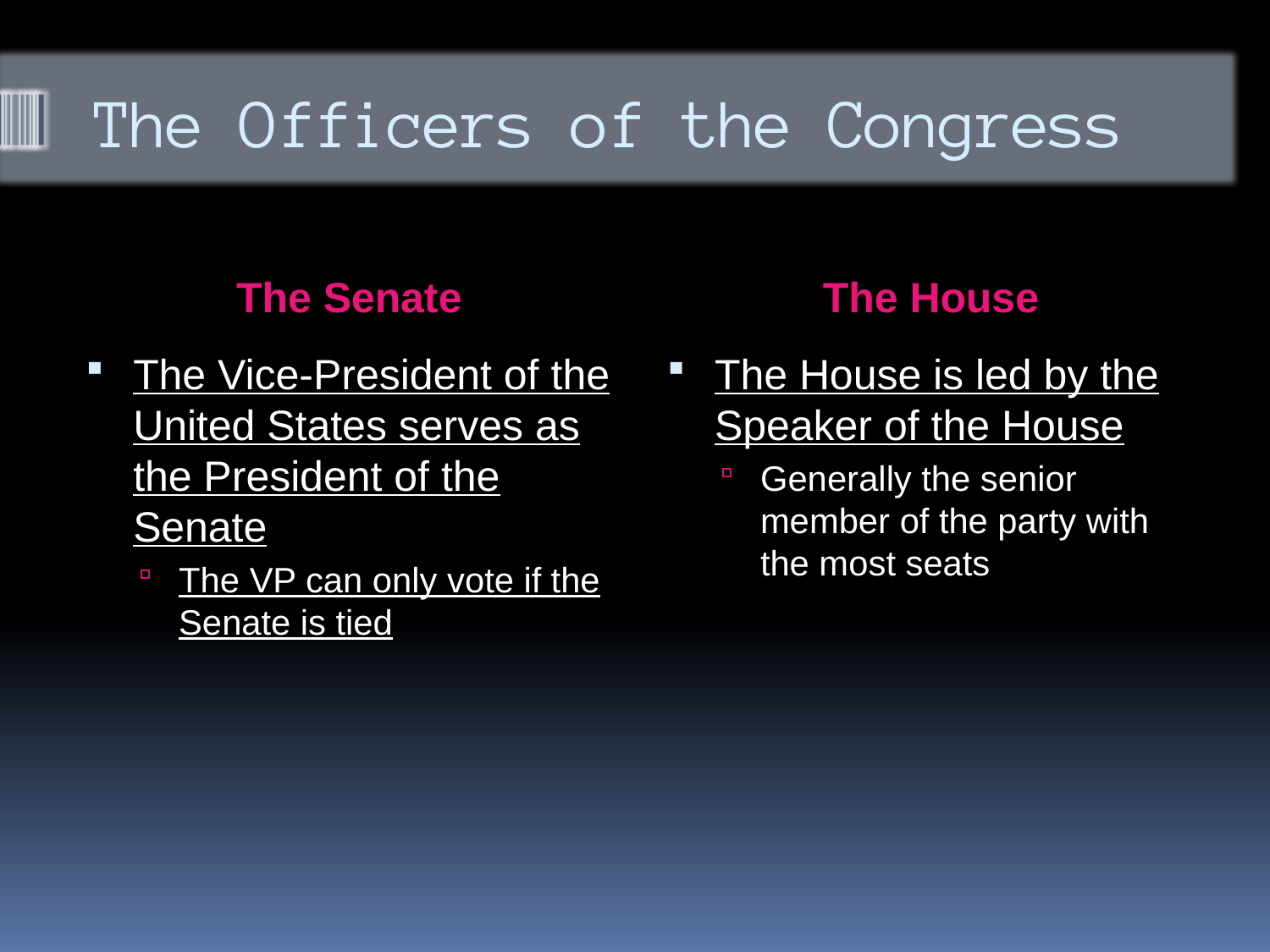

# The Officers of the Congress
The Senate
The House
The Vice-President of the United States serves as the President of the Senate
The VP can only vote if the Senate is tied

The House is led by the Speaker of the House
Generally the senior member of the party with the most seats